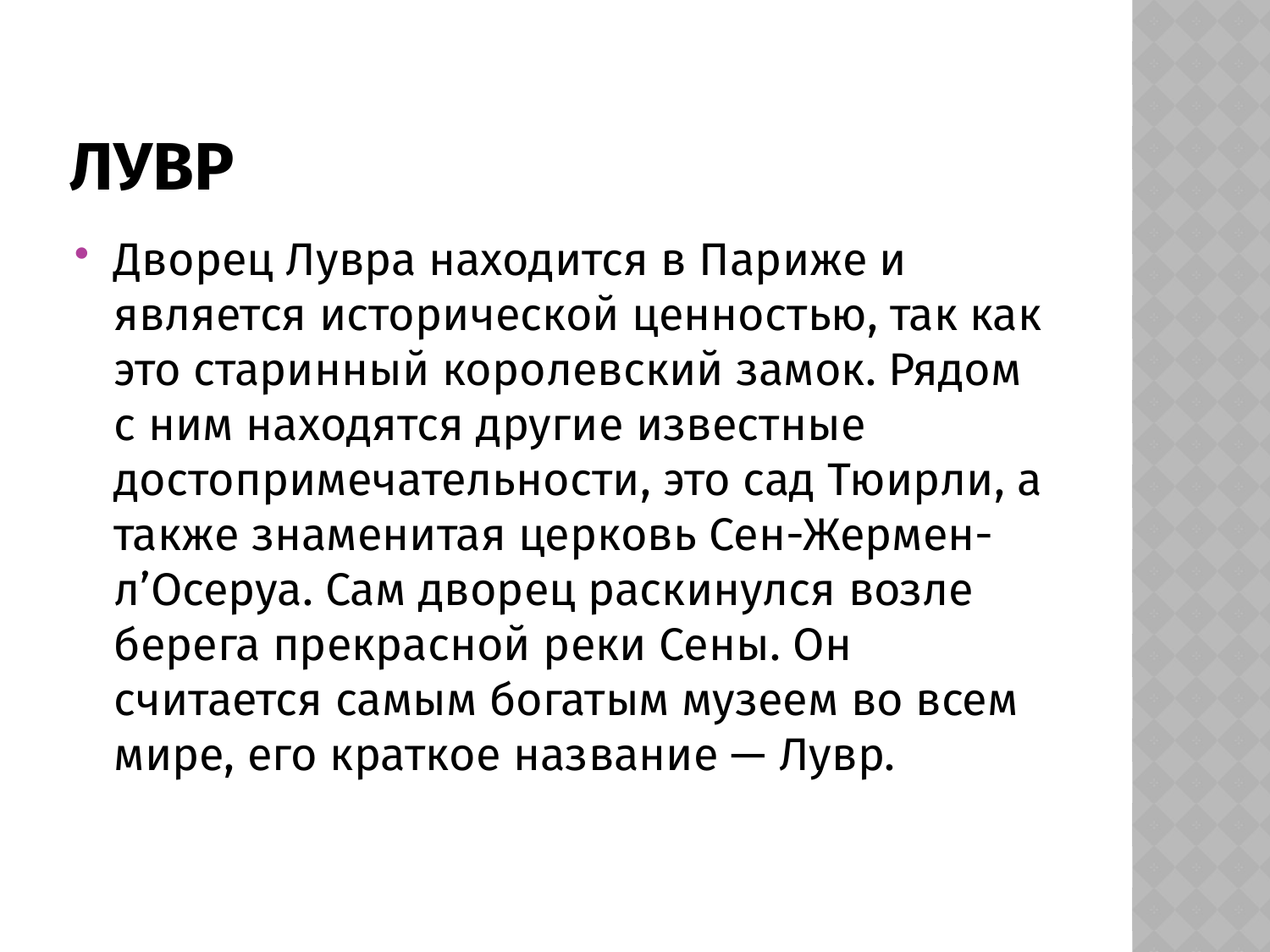

# Лувр
Дворец Лувра находится в Париже и является исторической ценностью, так как это старинный королевский замок. Рядом с ним находятся другие известные достопримечательности, это сад Тюирли, а также знаменитая церковь Сен-Жермен-л’Осеруа. Сам дворец раскинулся возле берега прекрасной реки Сены. Он считается самым богатым музеем во всем мире, его краткое название — Лувр.